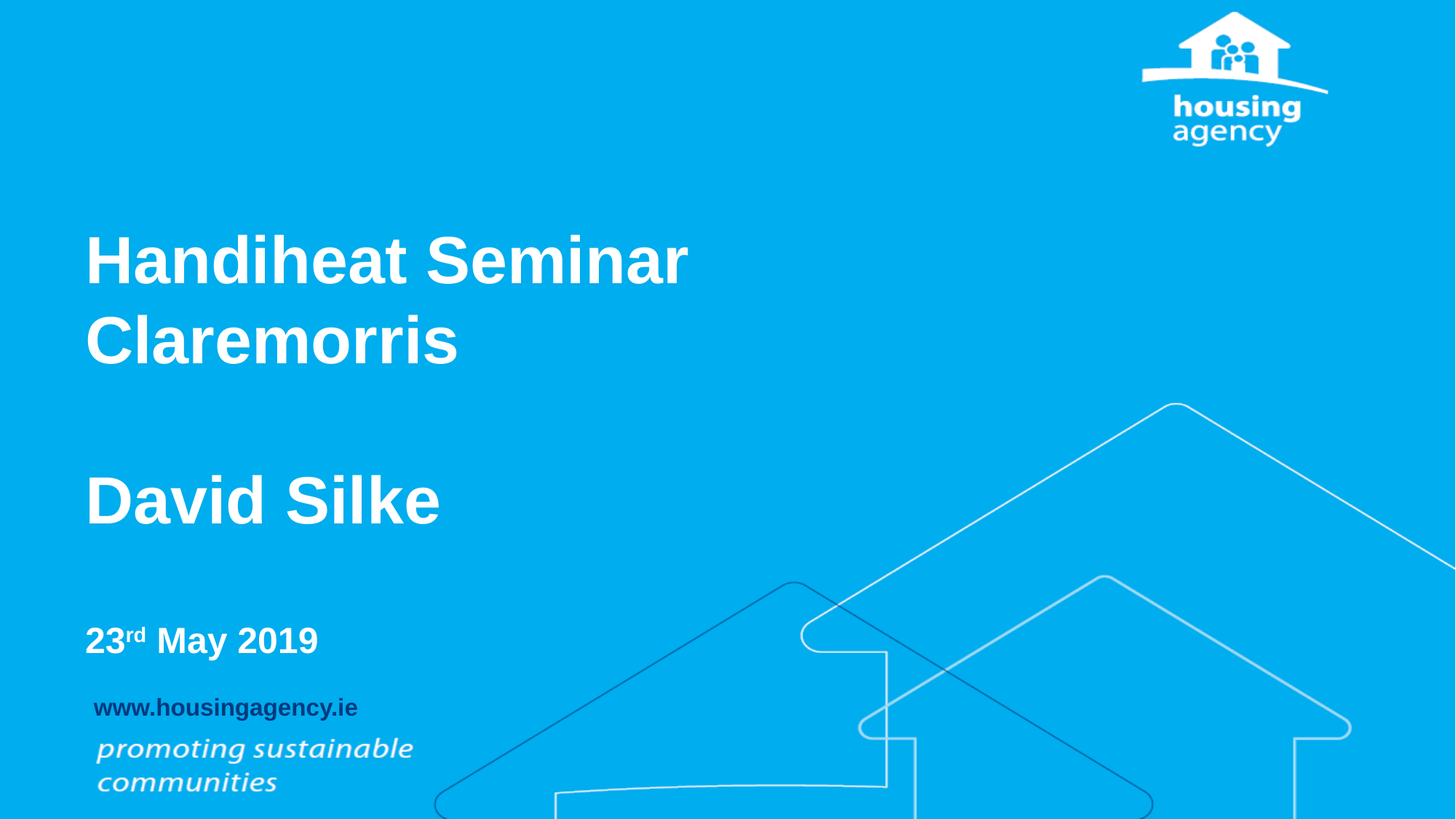

Handiheat Seminar
Claremorris

David Silke

23rd May 2019